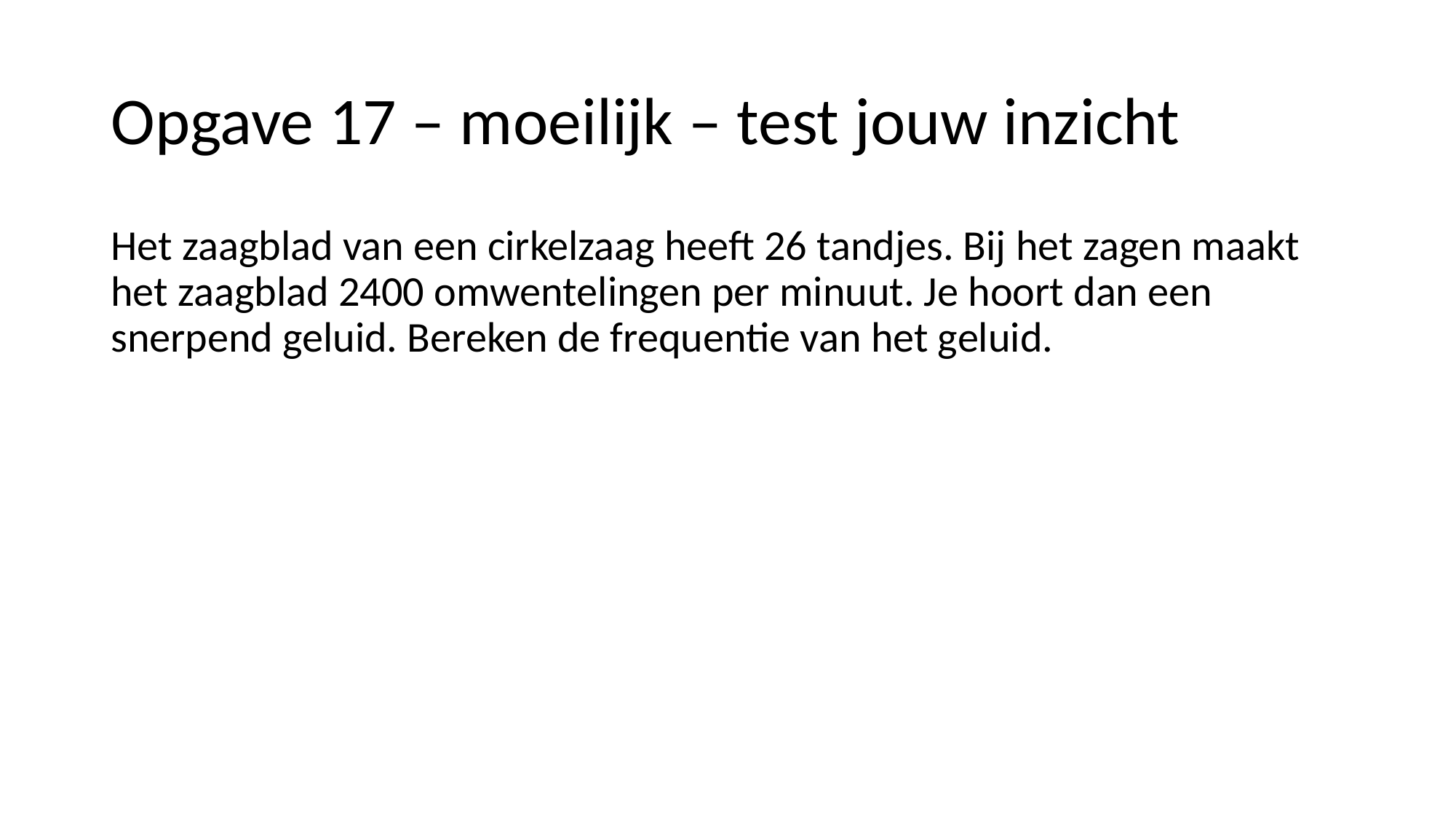

# Opgave 17 – moeilijk – test jouw inzicht
Het zaagblad van een cirkelzaag heeft 26 tandjes. Bij het zagen maakt het zaagblad 2400 omwentelingen per minuut. Je hoort dan een snerpend geluid. Bereken de frequentie van het geluid.